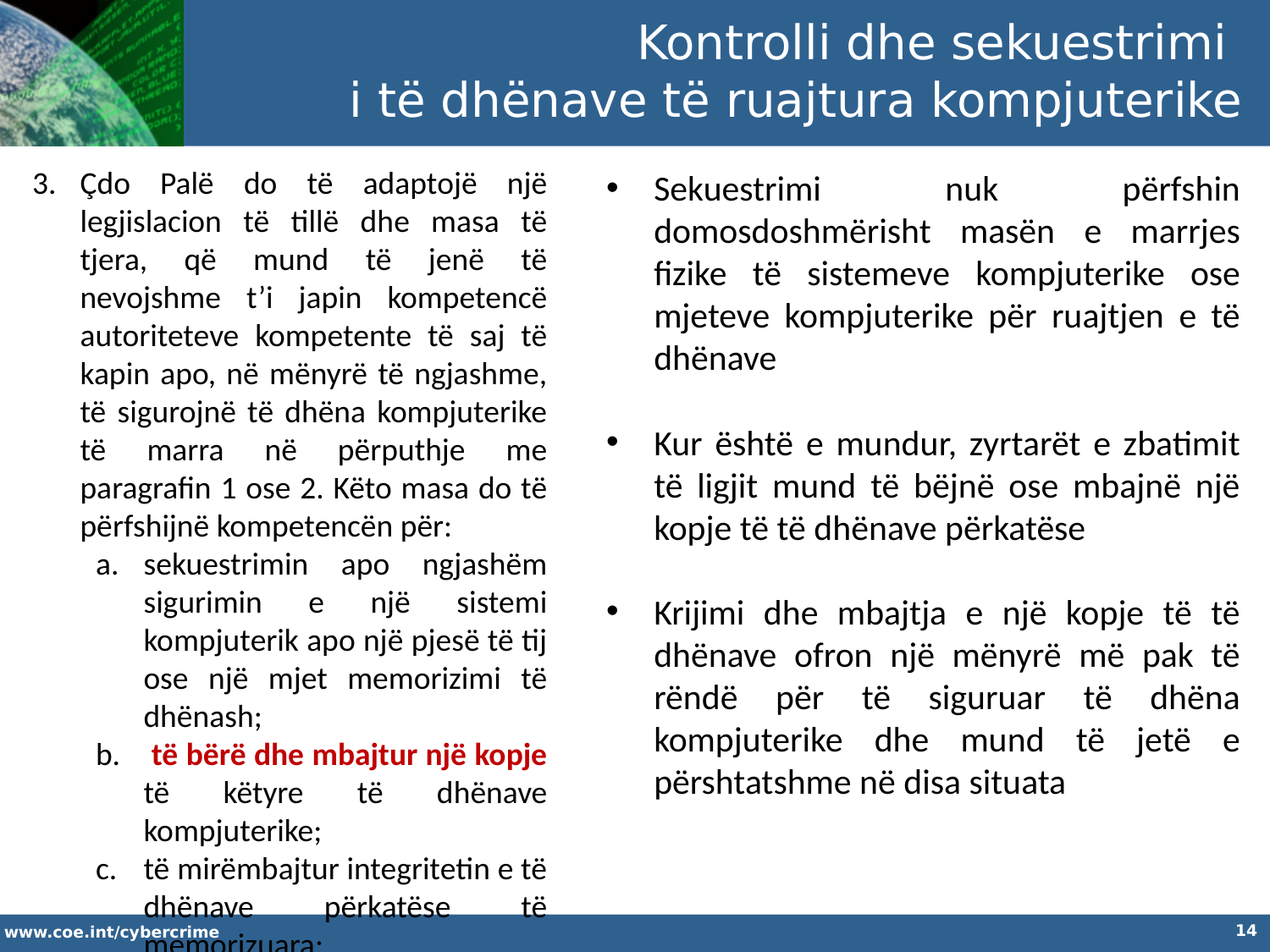

Kontrolli dhe sekuestrimi
i të dhënave të ruajtura kompjuterike
Çdo Palë do të adaptojë një legjislacion të tillë dhe masa të tjera, që mund të jenë të nevojshme t’i japin kompetencë autoriteteve kompetente të saj të kapin apo, në mënyrë të ngjashme, të sigurojnë të dhëna kompjuterike të marra në përputhje me paragrafin 1 ose 2. Këto masa do të përfshijnë kompetencën për:
sekuestrimin apo ngjashëm sigurimin e një sistemi kompjuterik apo një pjesë të tij ose një mjet memorizimi të dhënash;
 të bërë dhe mbajtur një kopje të këtyre të dhënave kompjuterike;
të mirëmbajtur integritetin e të dhënave përkatëse të memorizuara;
të bërë të paqasshme apo t’i heqë këto të dhëna kompjuterike nga sistemet kompjuterike në të cilat ka qasje.
Sekuestrimi nuk përfshin domosdoshmërisht masën e marrjes fizike të sistemeve kompjuterike ose mjeteve kompjuterike për ruajtjen e të dhënave

Kur është e mundur, zyrtarët e zbatimit të ligjit mund të bëjnë ose mbajnë një kopje të të dhënave përkatëse

Krijimi dhe mbajtja e një kopje të të dhënave ofron një mënyrë më pak të rëndë për të siguruar të dhëna kompjuterike dhe mund të jetë e përshtatshme në disa situata